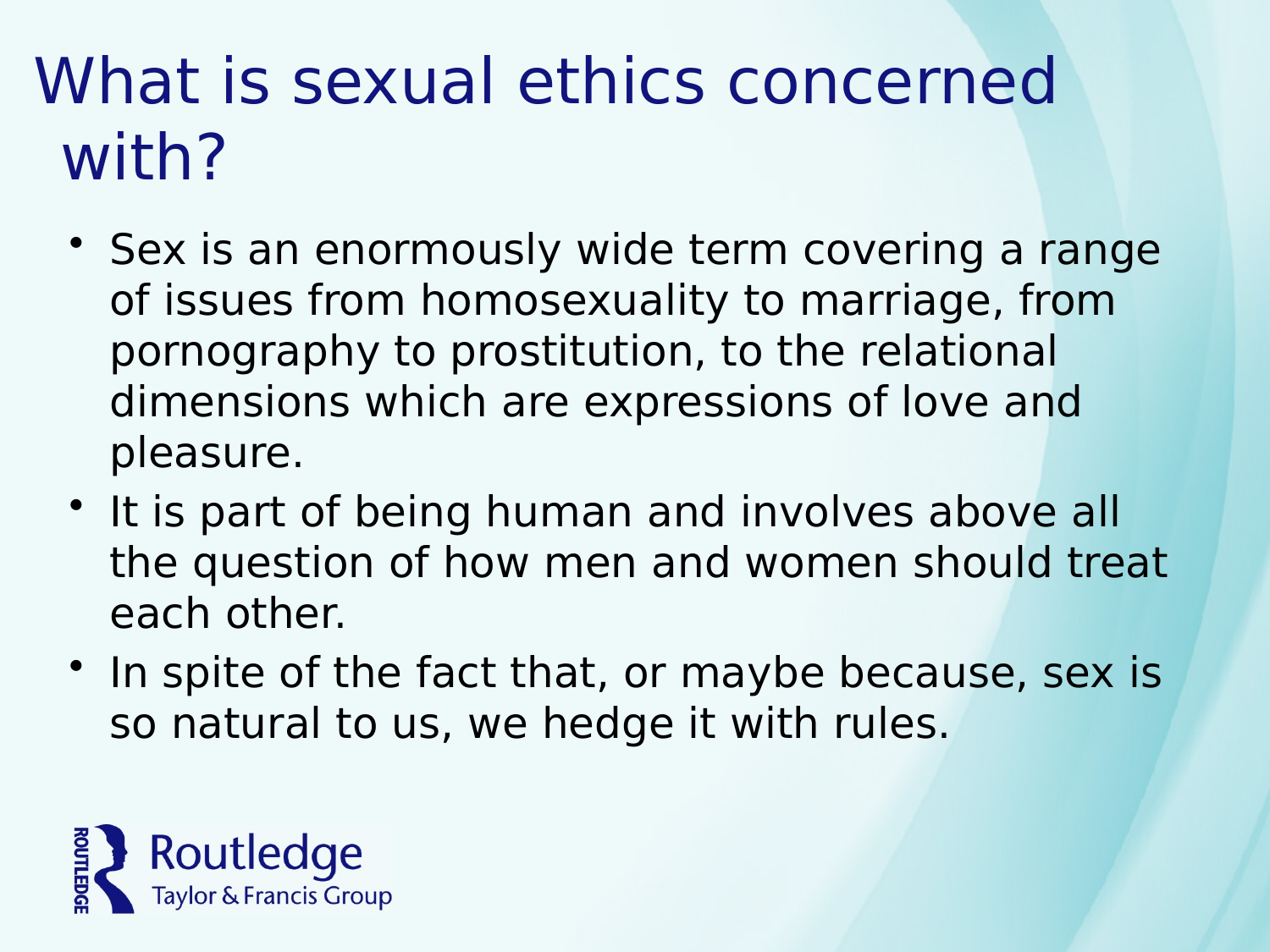

# What is sexual ethics concerned with?
Sex is an enormously wide term covering a range of issues from homosexuality to marriage, from pornography to prostitution, to the relational dimensions which are expressions of love and pleasure.
It is part of being human and involves above all the question of how men and women should treat each other.
In spite of the fact that, or maybe because, sex is so natural to us, we hedge it with rules.